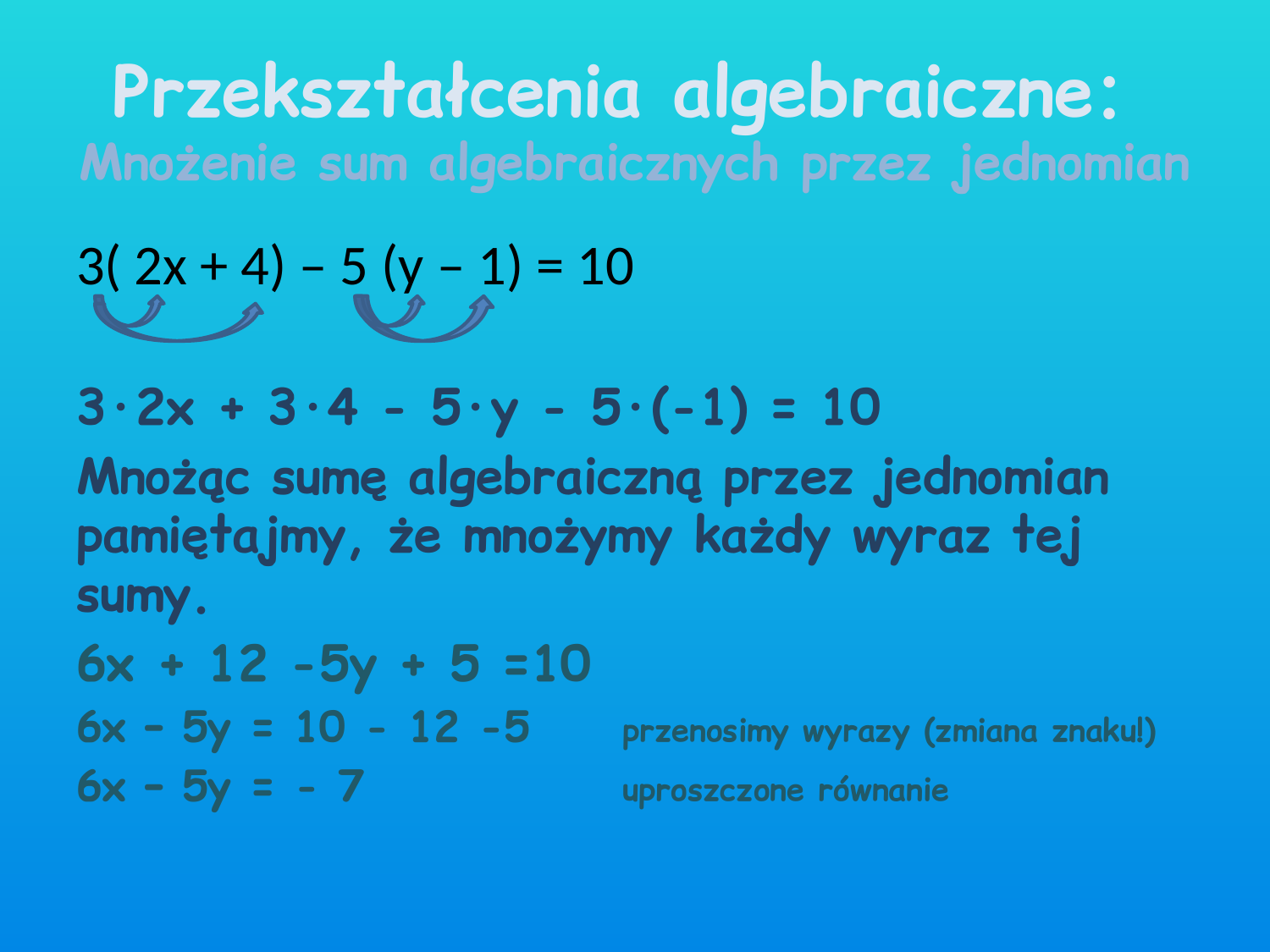

# Przekształcenia algebraiczne: Mnożenie sum algebraicznych przez jednomian
3( 2x + 4) – 5 (y – 1) = 10

3∙2x + 3∙4 - 5∙y - 5∙(-1) = 10
Mnożąc sumę algebraiczną przez jednomian pamiętajmy, że mnożymy każdy wyraz tej sumy.
6x + 12 -5y + 5 =10
6x – 5y = 10 - 12 -5     przenosimy wyrazy (zmiana znaku!)
6x – 5y = - 7              uproszczone równanie